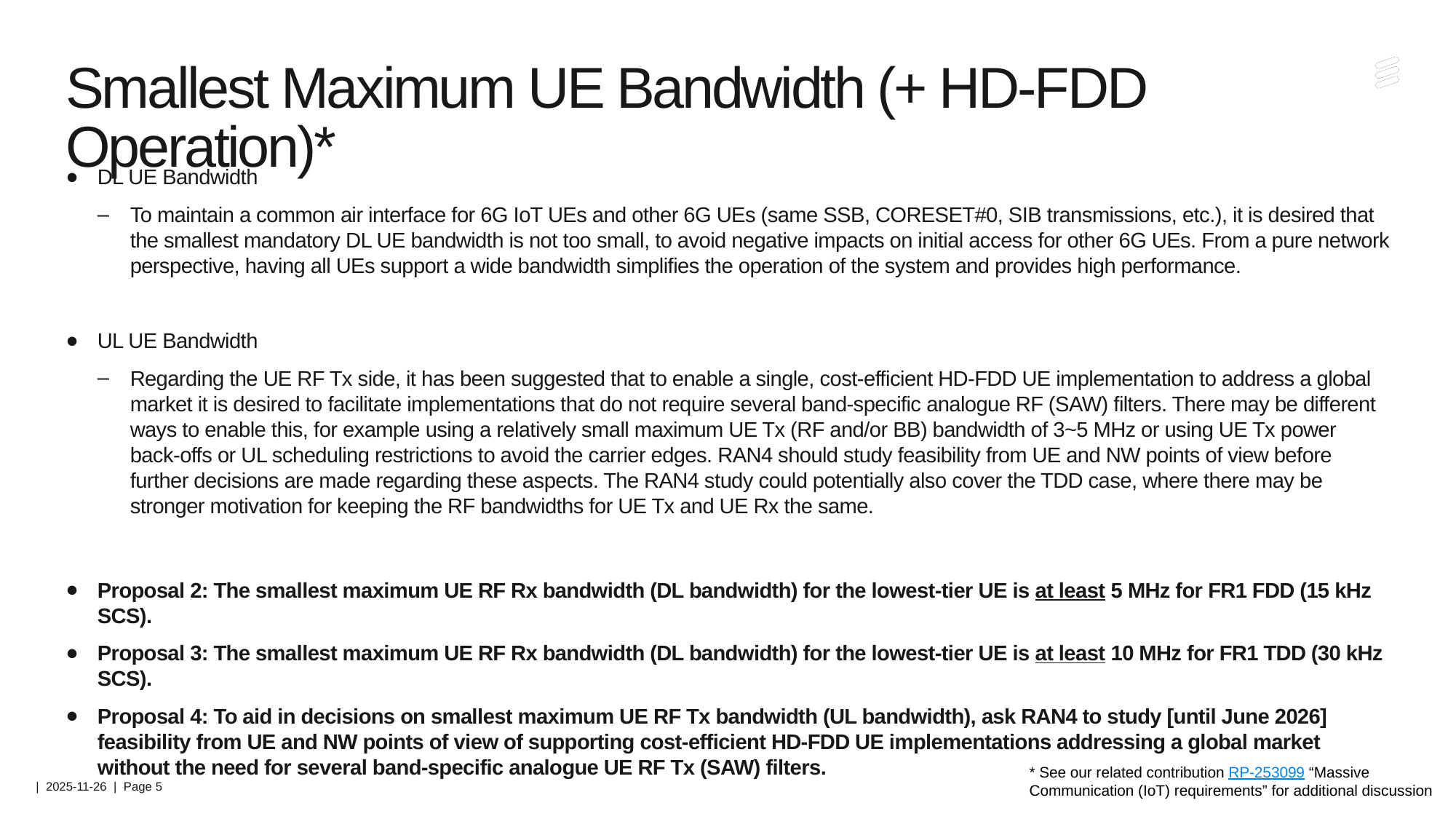

# Smallest Maximum UE Bandwidth (+ HD-FDD Operation)*
DL UE Bandwidth
To maintain a common air interface for 6G IoT UEs and other 6G UEs (same SSB, CORESET#0, SIB transmissions, etc.), it is desired that the smallest mandatory DL UE bandwidth is not too small, to avoid negative impacts on initial access for other 6G UEs. From a pure network perspective, having all UEs support a wide bandwidth simplifies the operation of the system and provides high performance.

UL UE Bandwidth
Regarding the UE RF Tx side, it has been suggested that to enable a single, cost-efficient HD-FDD UE implementation to address a global market it is desired to facilitate implementations that do not require several band-specific analogue RF (SAW) filters. There may be different ways to enable this, for example using a relatively small maximum UE Tx (RF and/or BB) bandwidth of 3~5 MHz or using UE Tx power back-offs or UL scheduling restrictions to avoid the carrier edges. RAN4 should study feasibility from UE and NW points of view before further decisions are made regarding these aspects. The RAN4 study could potentially also cover the TDD case, where there may be stronger motivation for keeping the RF bandwidths for UE Tx and UE Rx the same.

Proposal 2: The smallest maximum UE RF Rx bandwidth (DL bandwidth) for the lowest-tier UE is at least 5 MHz for FR1 FDD (15 kHz SCS).
Proposal 3: The smallest maximum UE RF Rx bandwidth (DL bandwidth) for the lowest-tier UE is at least 10 MHz for FR1 TDD (30 kHz SCS).
Proposal 4: To aid in decisions on smallest maximum UE RF Tx bandwidth (UL bandwidth), ask RAN4 to study [until June 2026] feasibility from UE and NW points of view of supporting cost-efficient HD-FDD UE implementations addressing a global market without the need for several band-specific analogue UE RF Tx (SAW) filters.

* See our related contribution RP-253099 “Massive Communication (IoT) requirements” for additional discussion